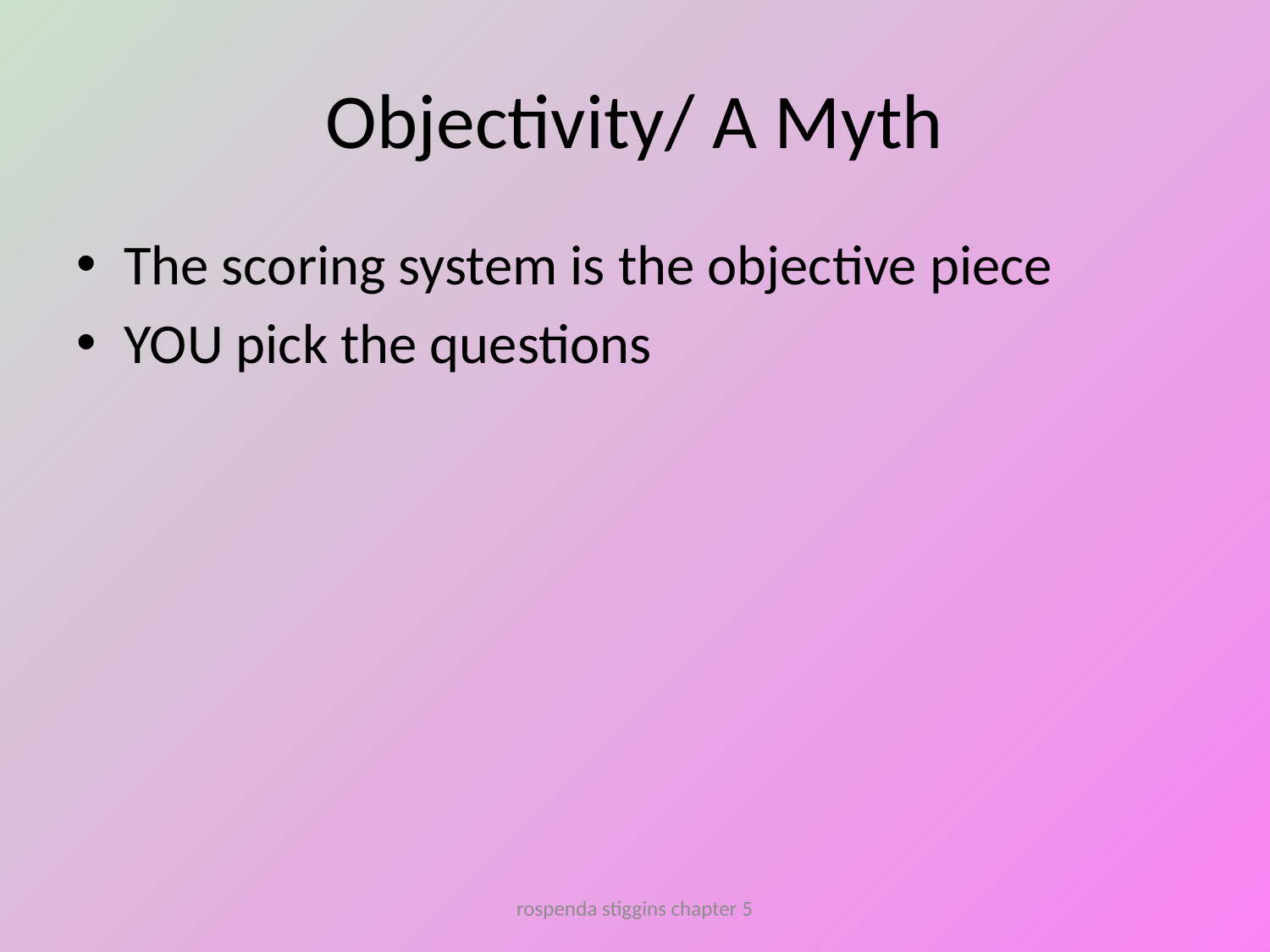

# Objectivity/ A Myth
The scoring system is the objective piece
YOU pick the questions

rospenda stiggins chapter 5